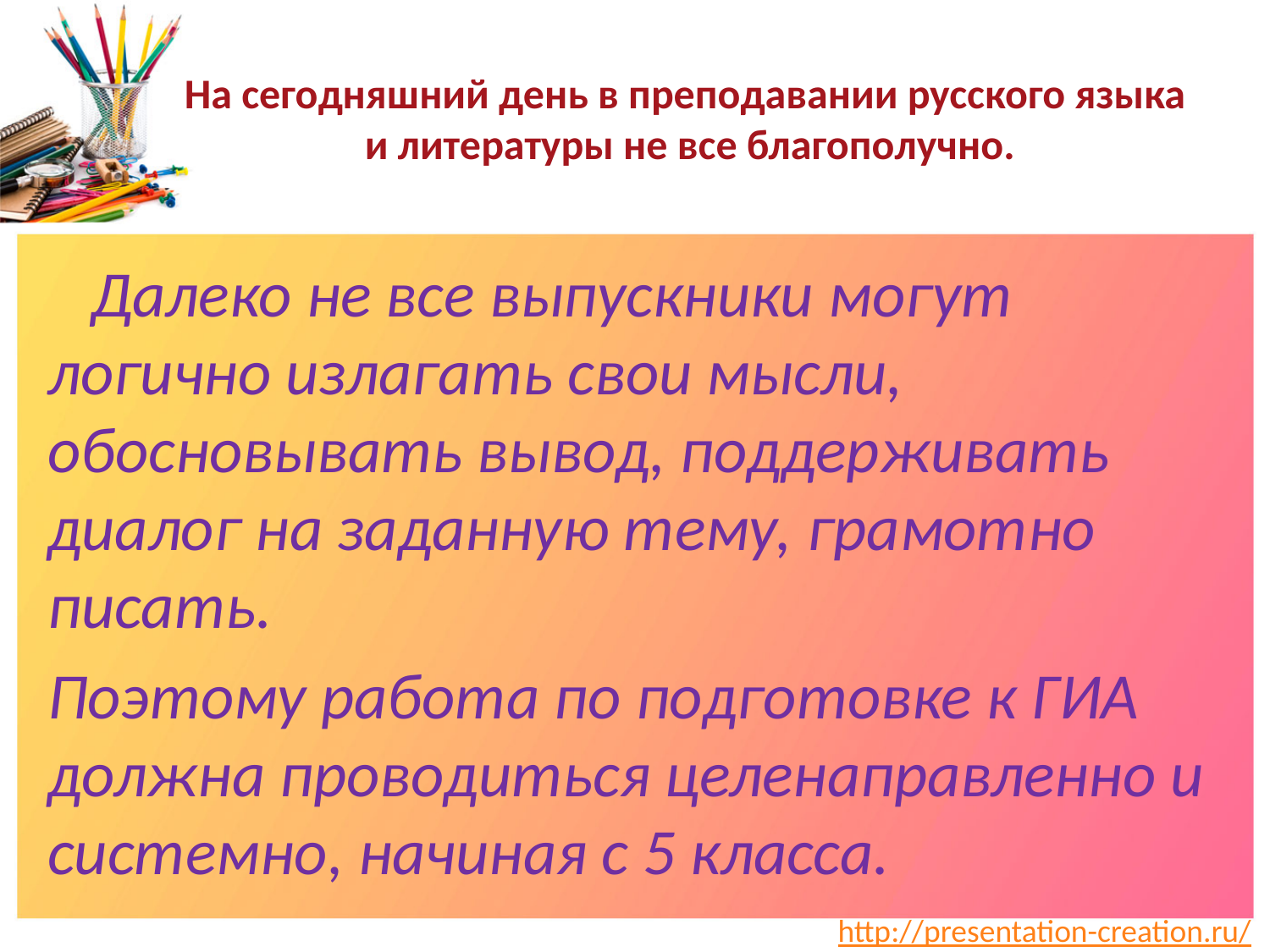

# На сегодняшний день в преподавании русского языка и литературы не все благополучно.
   Далеко не все выпускники могут логично излагать свои мысли, обосновывать вывод, поддерживать диалог на заданную тему, грамотно писать.
Поэтому работа по подготовке к ГИА должна проводиться целенаправленно и системно, начиная с 5 класса.